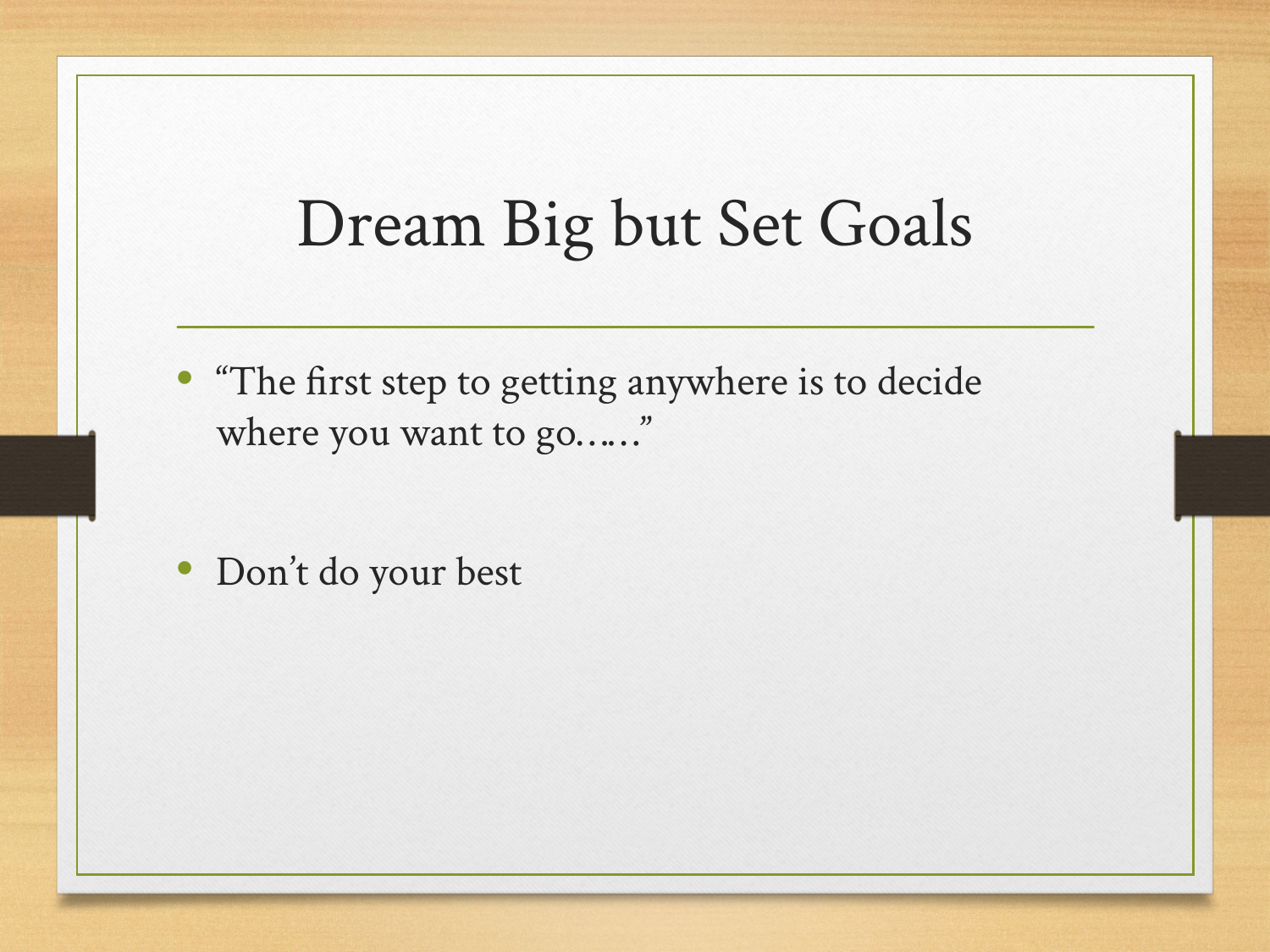

# Dream Big but Set Goals
“The first step to getting anywhere is to decide where you want to go……”

Don’t do your best